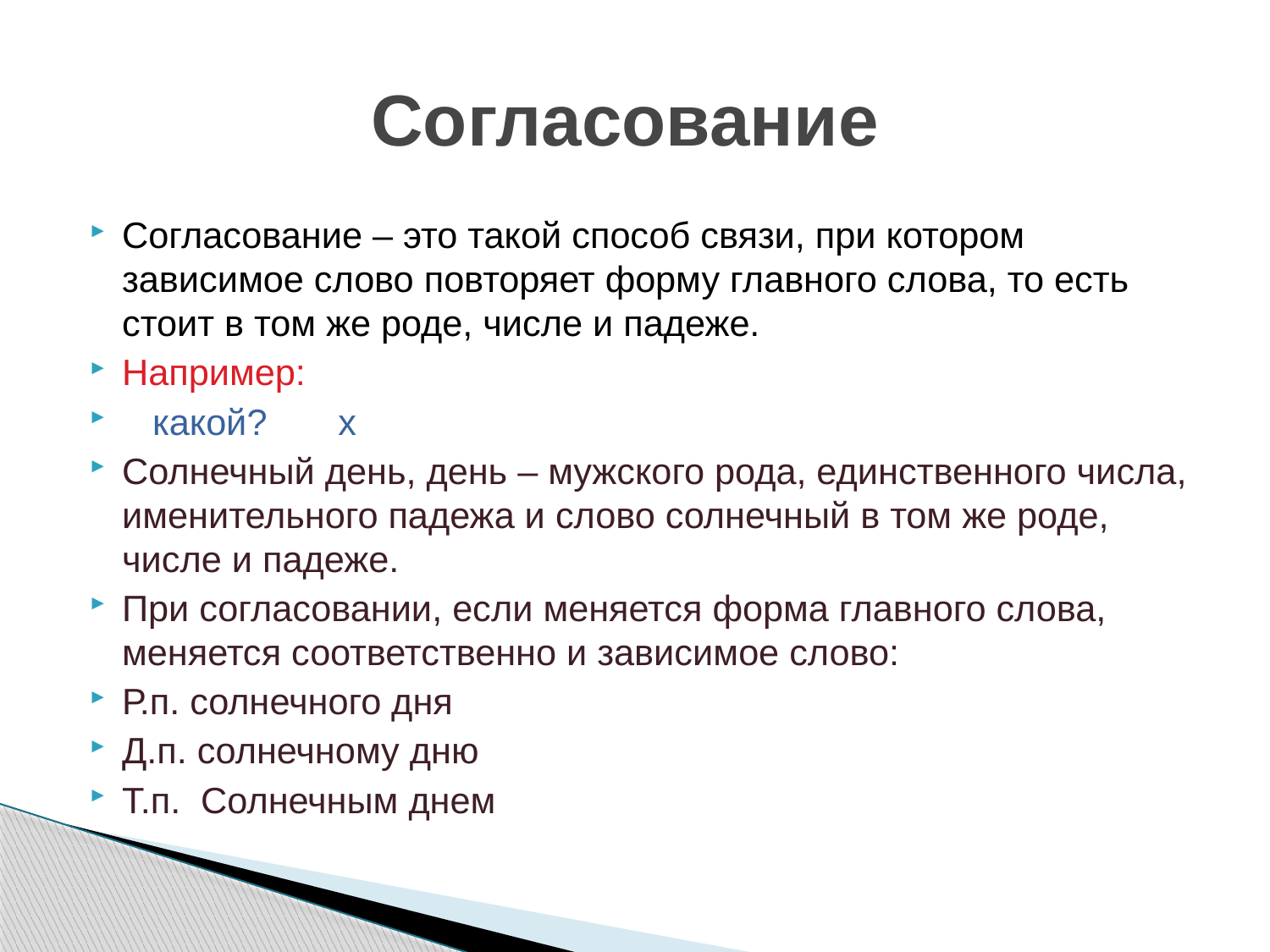

# Согласование
Согласование – это такой способ связи, при котором зависимое слово повторяет форму главного слова, то есть стоит в том же роде, числе и падеже.
Например:
   какой?       х
Солнечный день, день – мужского рода, единственного числа, именительного падежа и слово солнечный в том же роде, числе и падеже.
При согласовании, если меняется форма главного слова, меняется соответственно и зависимое слово:
Р.п. солнечного дня
Д.п. солнечному дню
Т.п.  Солнечным днем